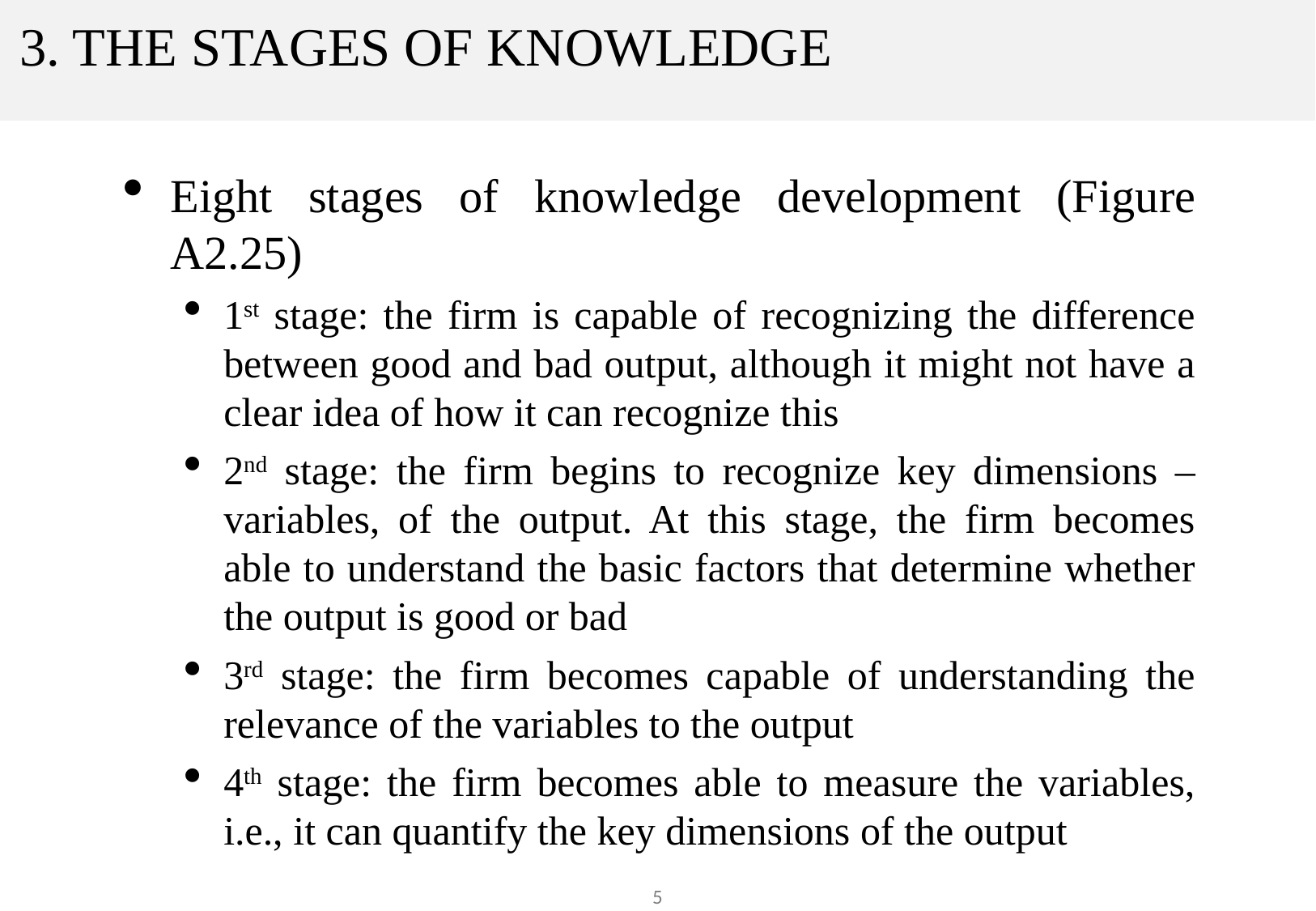

# 3. THE STAGES OF KNOWLEDGE
Eight stages of knowledge development (Figure A2.25)
1st stage: the firm is capable of recognizing the difference between good and bad output, although it might not have a clear idea of how it can recognize this
2nd stage: the firm begins to recognize key dimensions – variables, of the output. At this stage, the firm becomes able to understand the basic factors that determine whether the output is good or bad
3rd stage: the firm becomes capable of understanding the relevance of the variables to the output
4th stage: the firm becomes able to measure the variables, i.e., it can quantify the key dimensions of the output